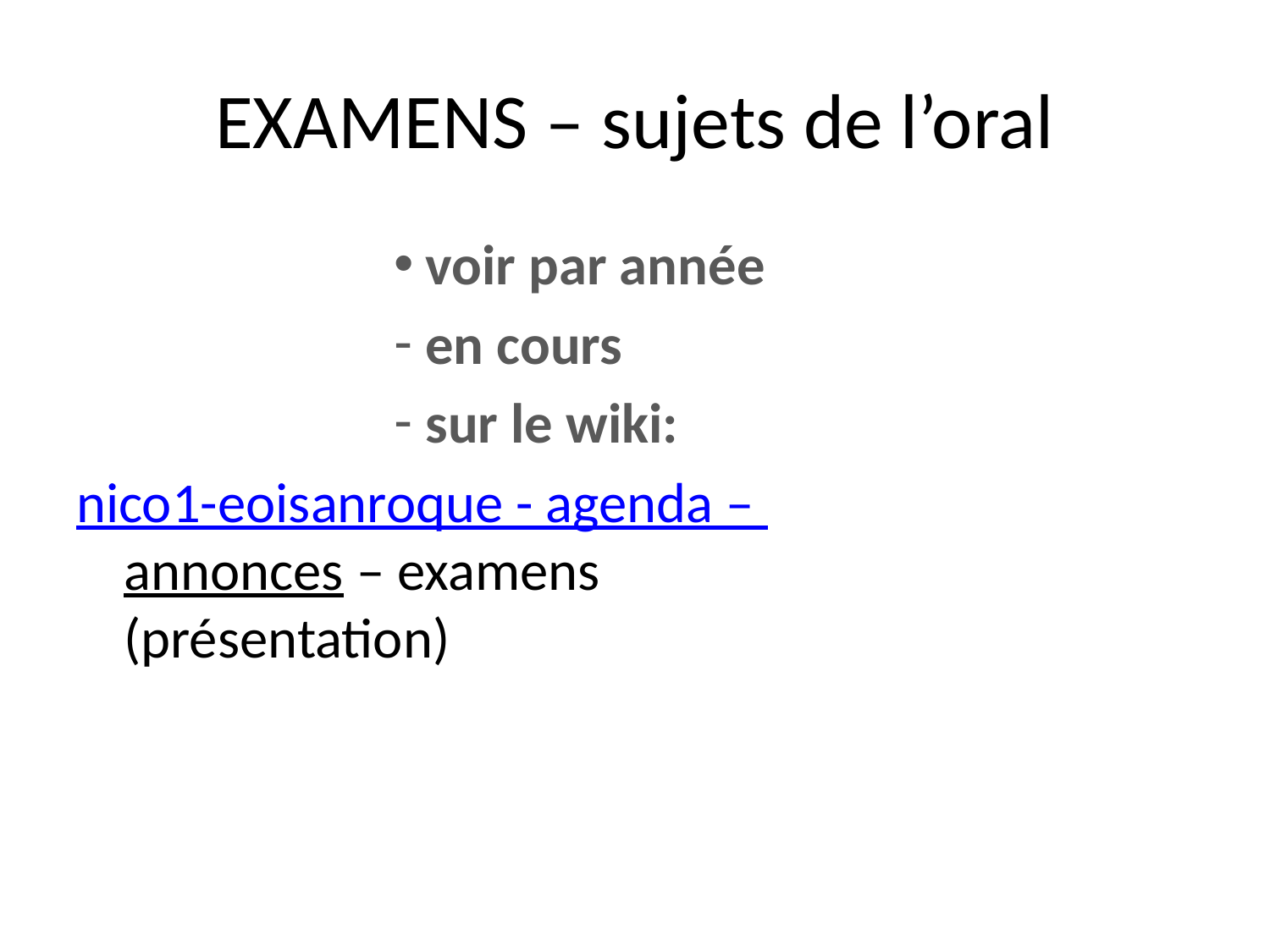

# EXAMENS – sujets de l’oral
voir par année
en cours
sur le wiki:
nico1-eoisanroque - agenda – annonces – examens (présentation)